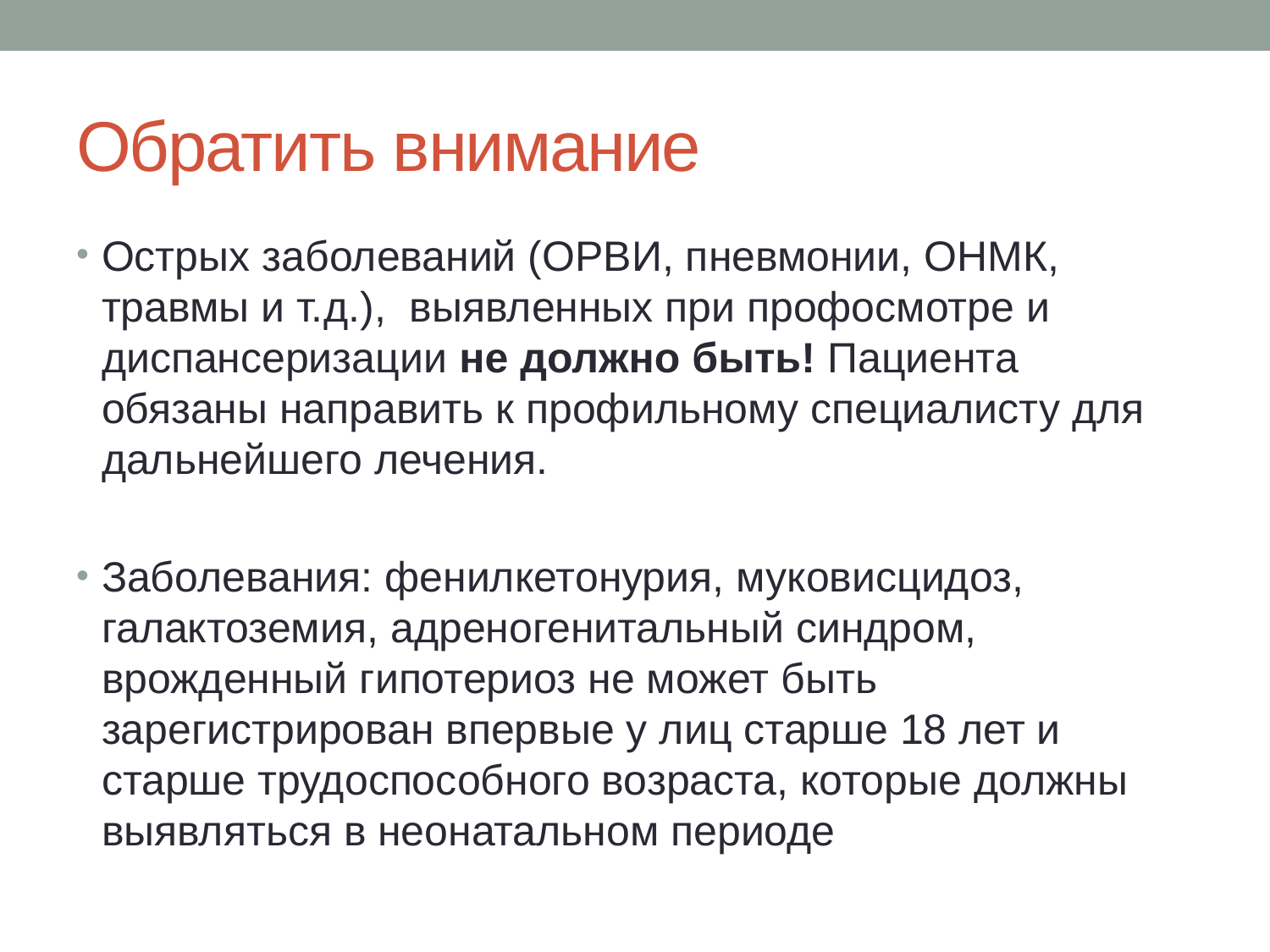

# Обратить внимание
Острых заболеваний (ОРВИ, пневмонии, ОНМК, травмы и т.д.),  выявленных при профосмотре и диспансеризации не должно быть! Пациента обязаны направить к профильному специалисту для дальнейшего лечения.

Заболевания: фенилкетонурия, муковисцидоз, галактоземия, адреногенитальный синдром, врожденный гипотериоз не может быть зарегистрирован впервые у лиц старше 18 лет и старше трудоспособного возраста, которые должны выявляться в неонатальном периоде